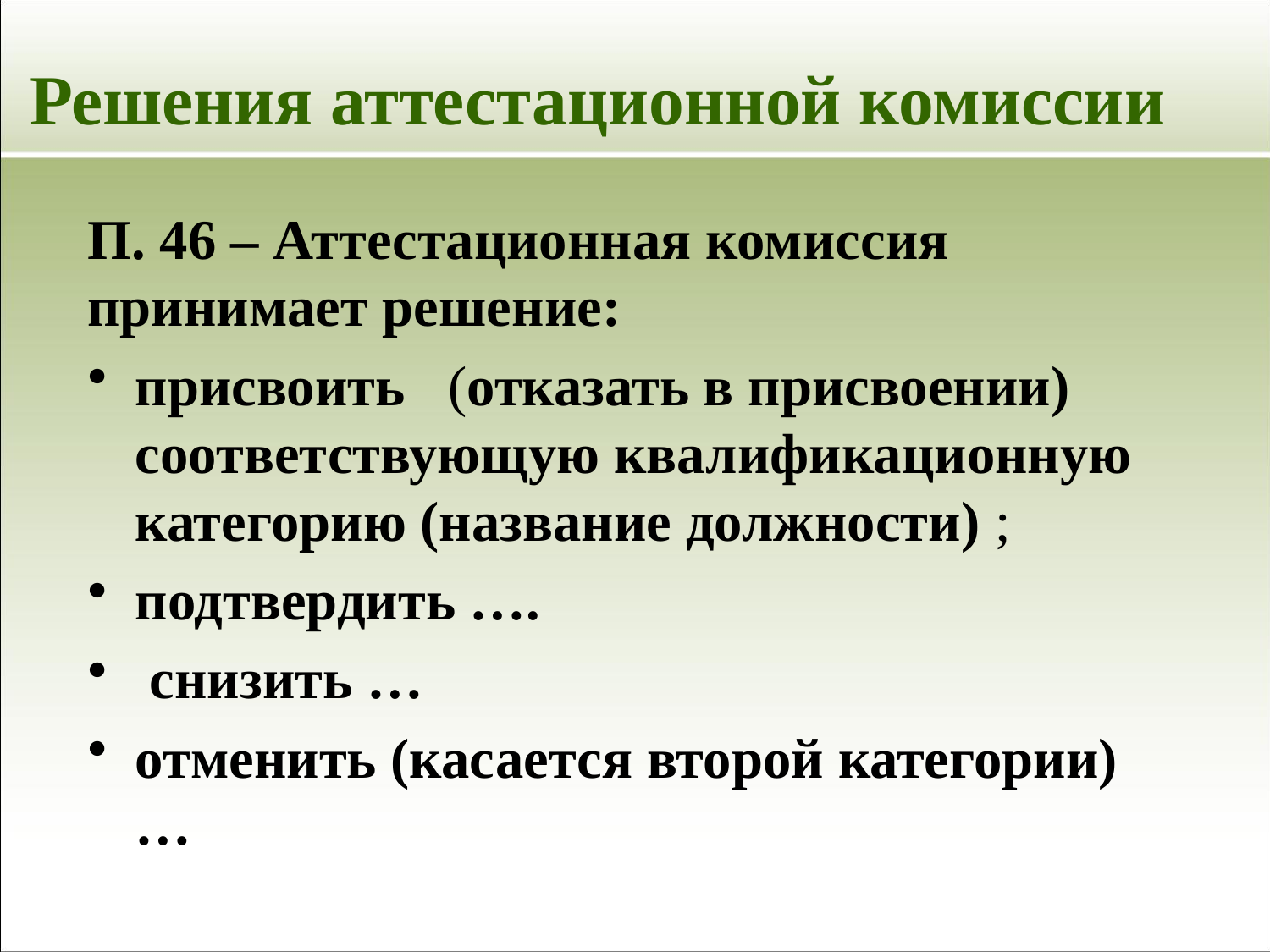

# Решения аттестационной комиссии
П. 46 – Аттестационная комиссия принимает решение:
присвоить   (отказать в присвоении) соответствующую квалификационную категорию (название должности) ;
подтвердить ….
 снизить …
отменить (касается второй категории)…